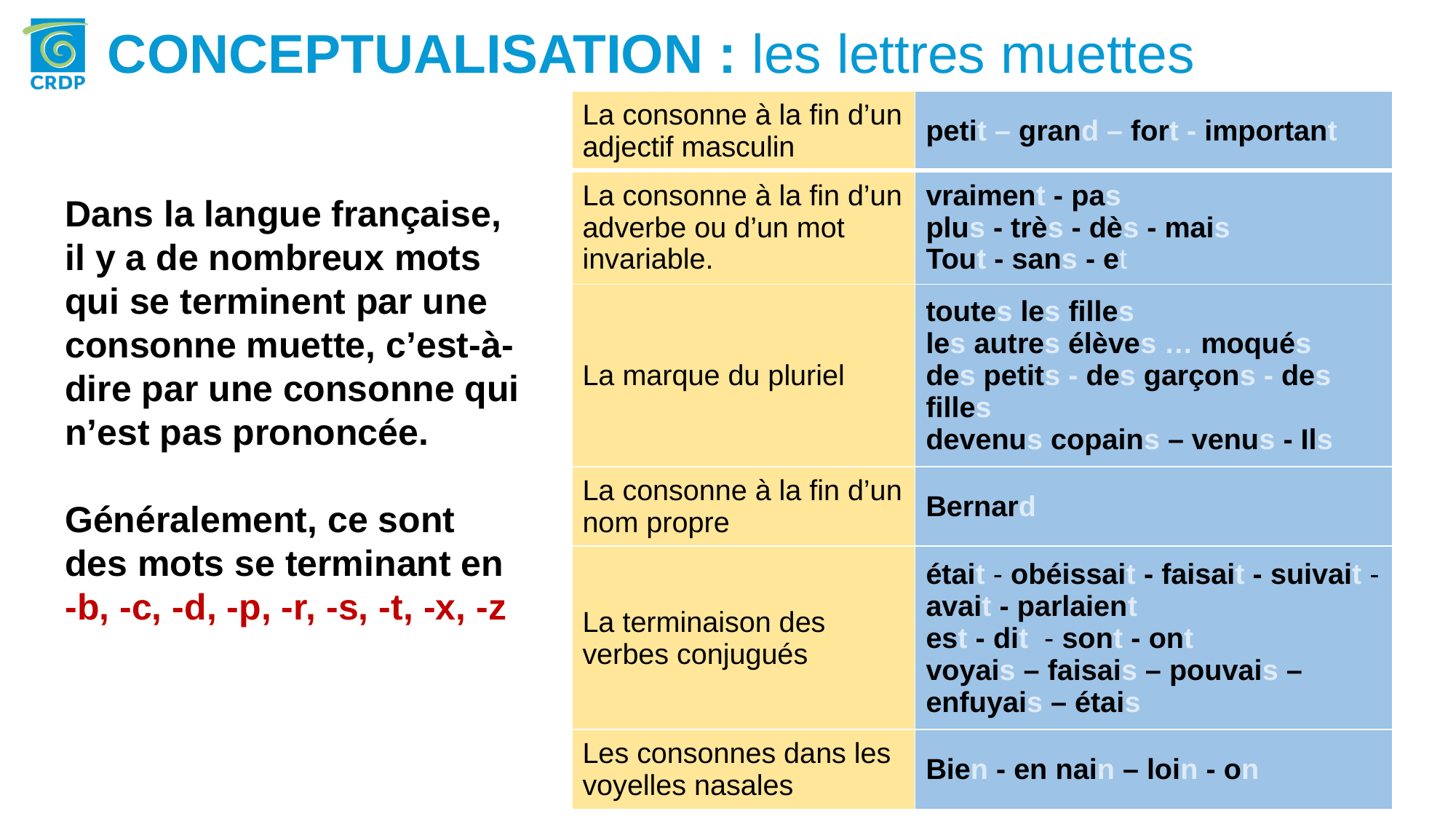

CONCEPTUALISATION : les lettres muettes
| La consonne à la fin d’un adjectif masculin | petit – grand – fort - important |
| --- | --- |
| La consonne à la fin d’un adverbe ou d’un mot invariable. | vraiment - pas plus - très - dès - mais Tout - sans - et |
| La marque du pluriel | toutes les filles les autres élèves … moqués des petits - des garçons - des filles devenus copains – venus - Ils |
| La consonne à la fin d’un nom propre | Bernard |
| La terminaison des verbes conjugués | était - obéissait - faisait - suivait - avait - parlaient est - dit - sont - ont voyais – faisais – pouvais – enfuyais – étais |
| Les consonnes dans les voyelles nasales | Bien - en nain – loin - on |
Dans la langue française, il y a de nombreux mots qui se terminent par une consonne muette, c’est-à-dire par une consonne qui n’est pas prononcée.

Généralement, ce sont des mots se terminant en
-b, -c, -d, -p, -r, -s, -t, -x, -z